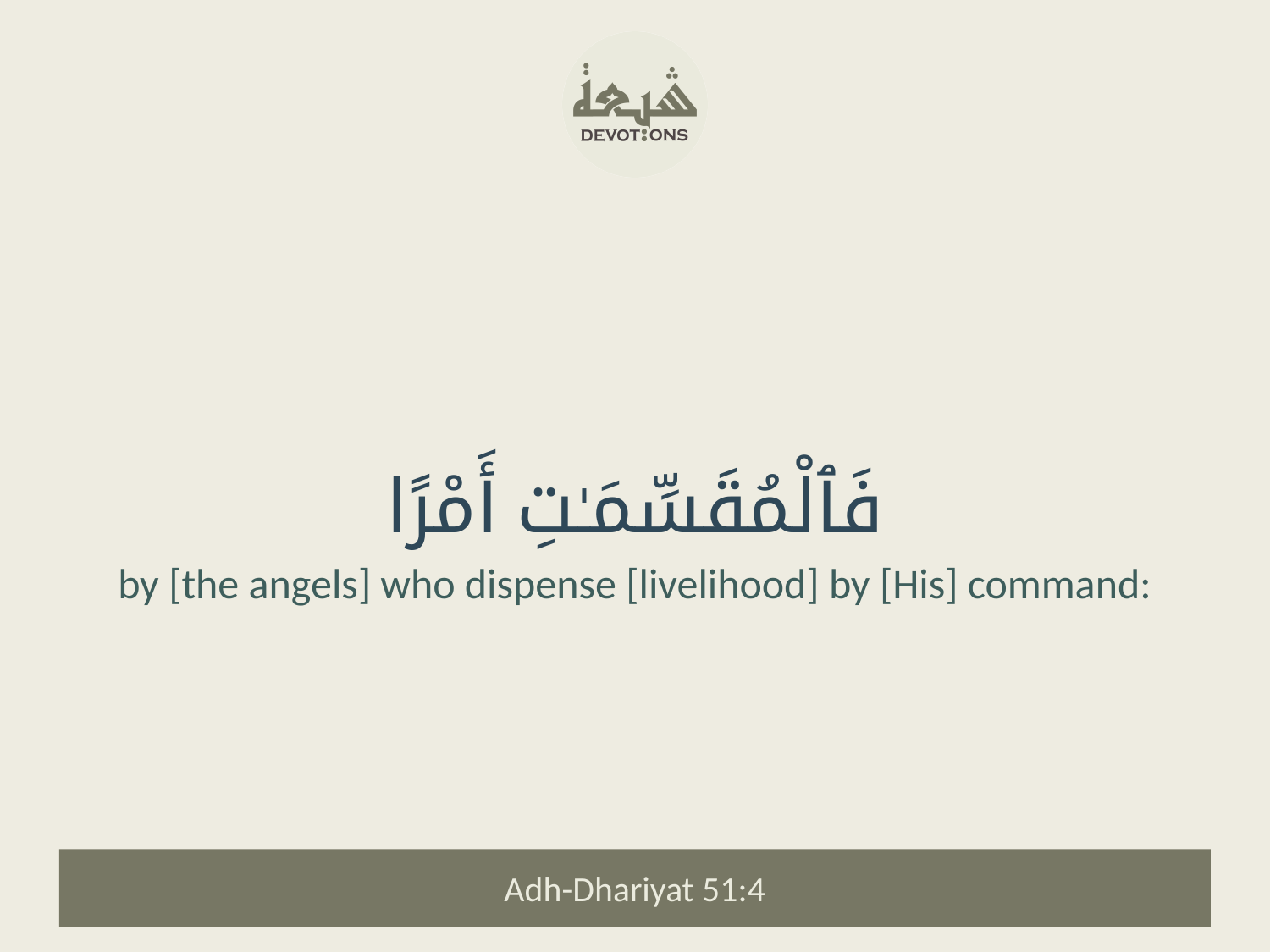

فَٱلْمُقَسِّمَـٰتِ أَمْرًا
by [the angels] who dispense [livelihood] by [His] command:
Adh-Dhariyat 51:4